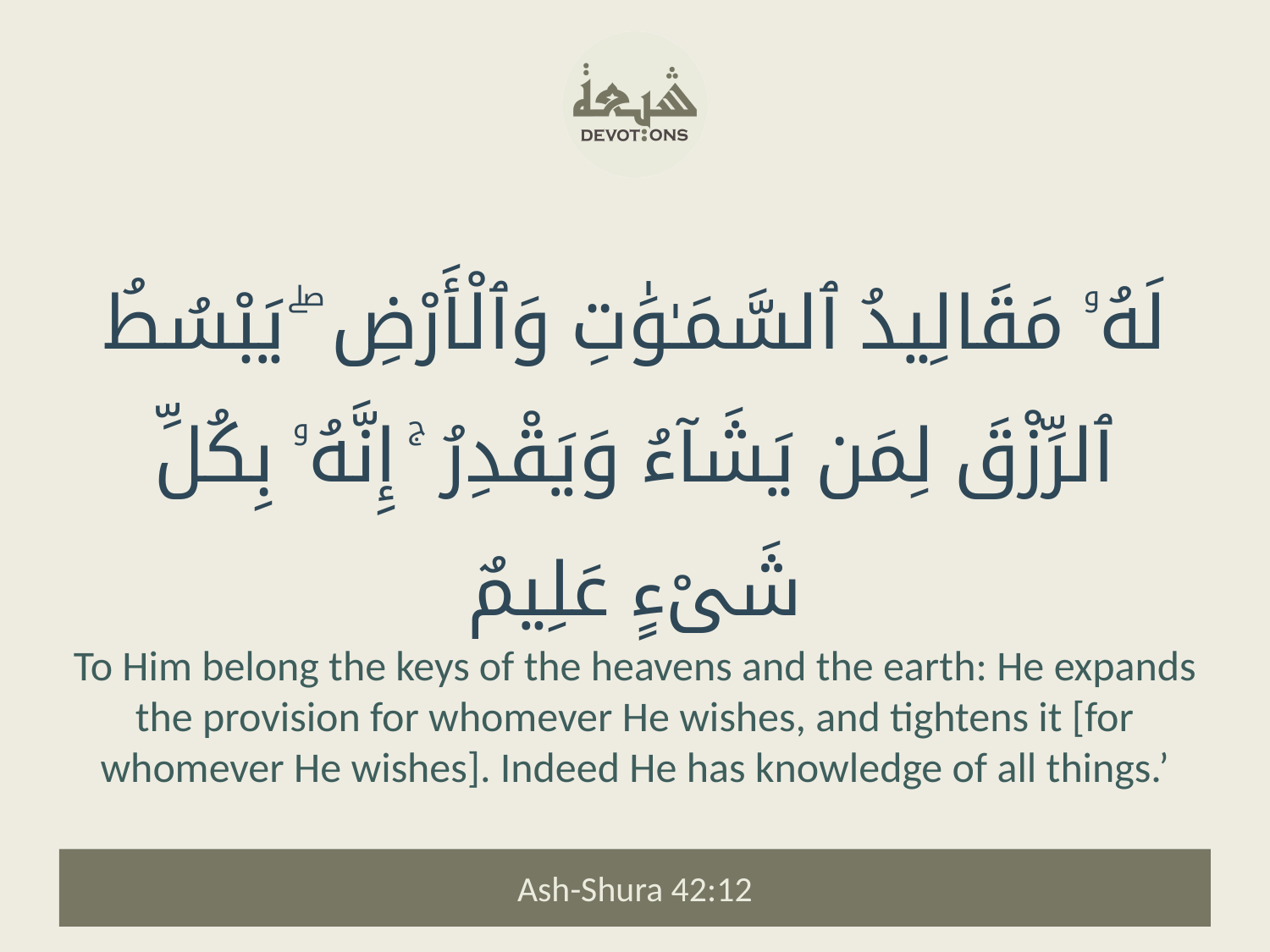

لَهُۥ مَقَالِيدُ ٱلسَّمَـٰوَٰتِ وَٱلْأَرْضِ ۖ يَبْسُطُ ٱلرِّزْقَ لِمَن يَشَآءُ وَيَقْدِرُ ۚ إِنَّهُۥ بِكُلِّ شَىْءٍ عَلِيمٌ
To Him belong the keys of the heavens and the earth: He expands the provision for whomever He wishes, and tightens it [for whomever He wishes]. Indeed He has knowledge of all things.’
Ash-Shura 42:12